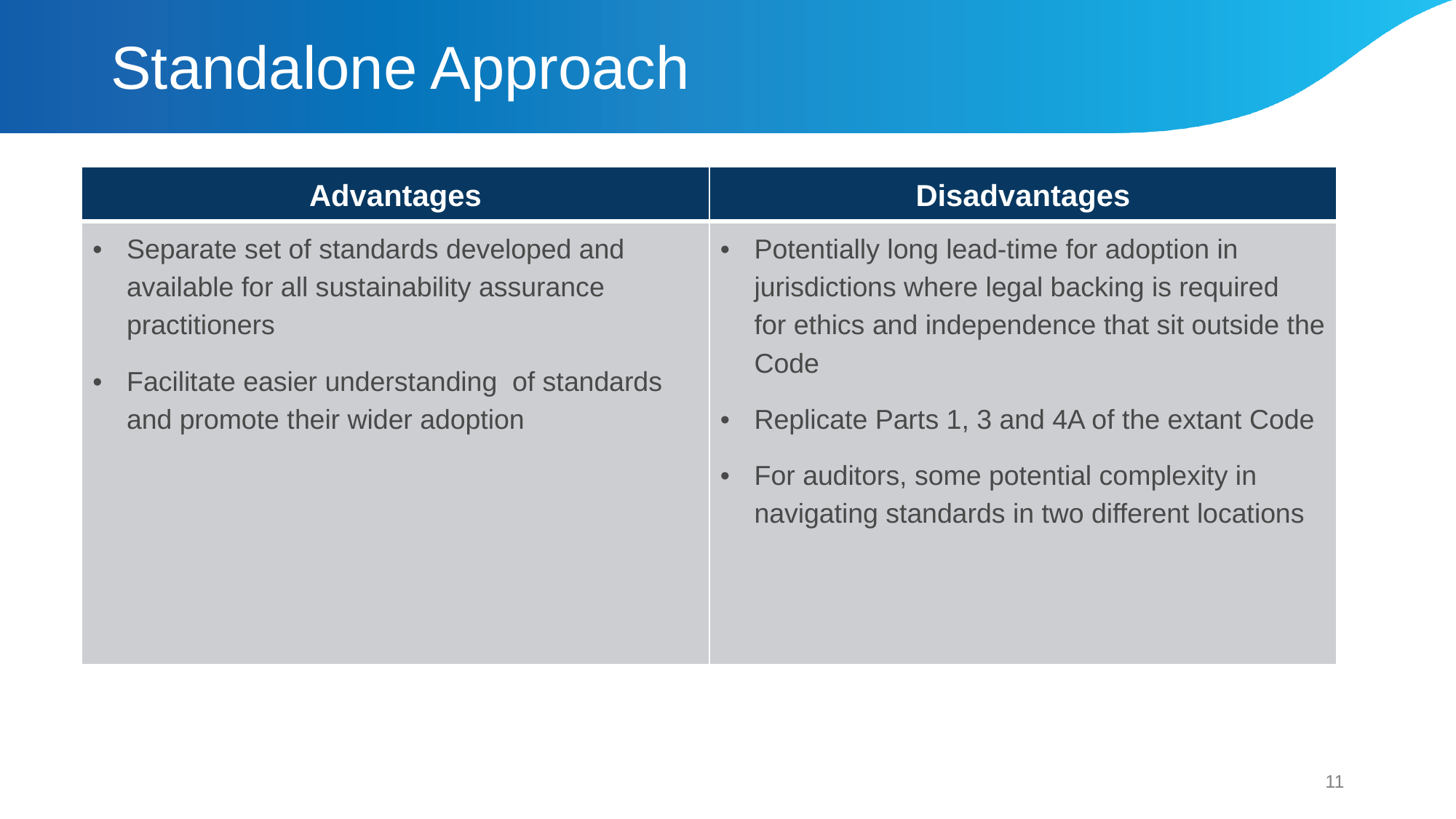

# Standalone Approach
| Advantages | Disadvantages |
| --- | --- |
| Separate set of standards developed and available for all sustainability assurance practitioners Facilitate easier understanding  of standards and promote their wider adoption | Potentially long lead-time for adoption in jurisdictions where legal backing is required for ethics and independence that sit outside the Code  Replicate Parts 1, 3 and 4A of the extant Code  For auditors, some potential complexity in navigating standards in two different locations |
11